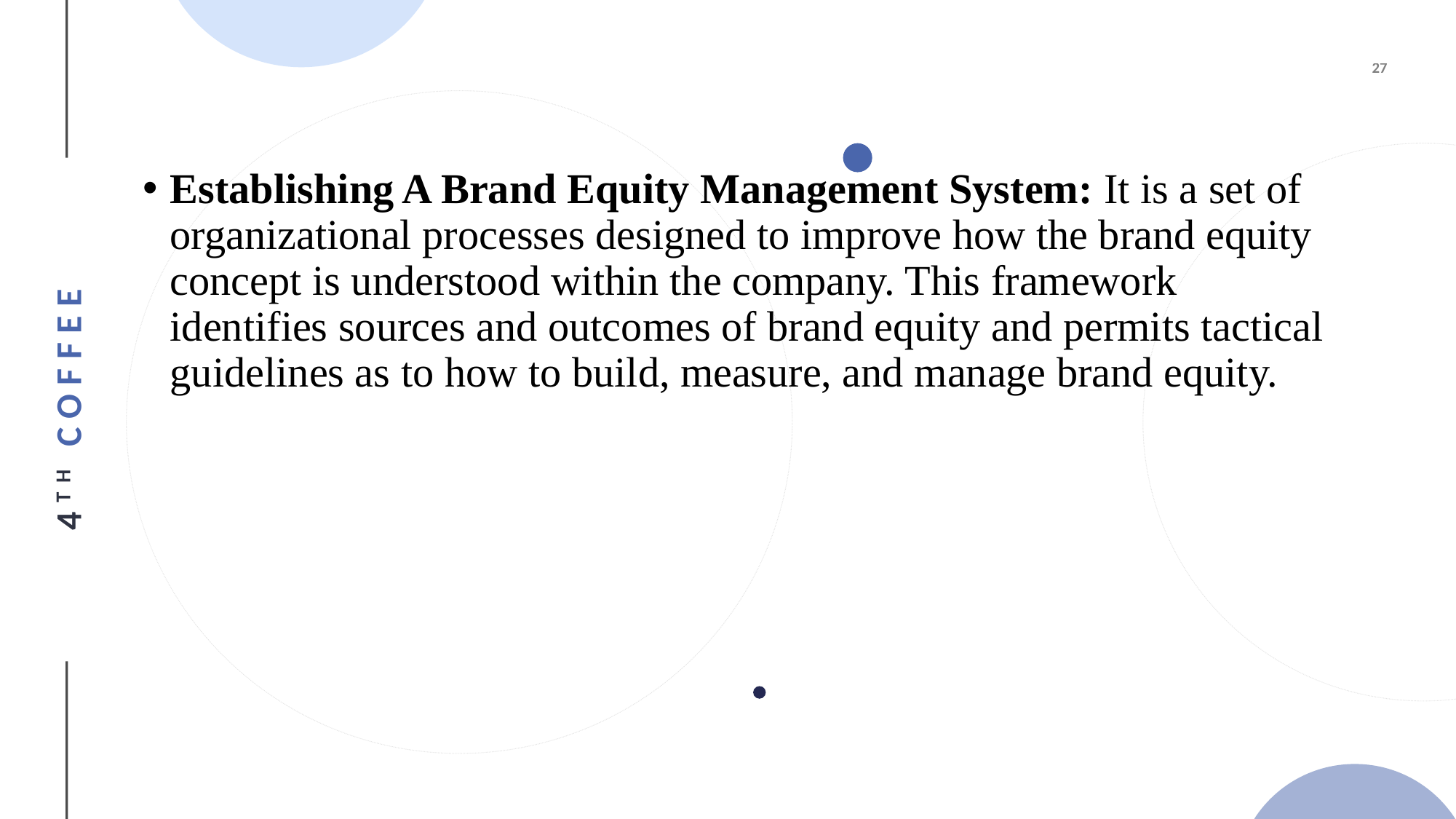

#
Establishing A Brand Equity Management System: It is a set of organizational processes designed to improve how the brand equity concept is understood within the company. This framework identifies sources and outcomes of brand equity and permits tactical guidelines as to how to build, measure, and manage brand equity.